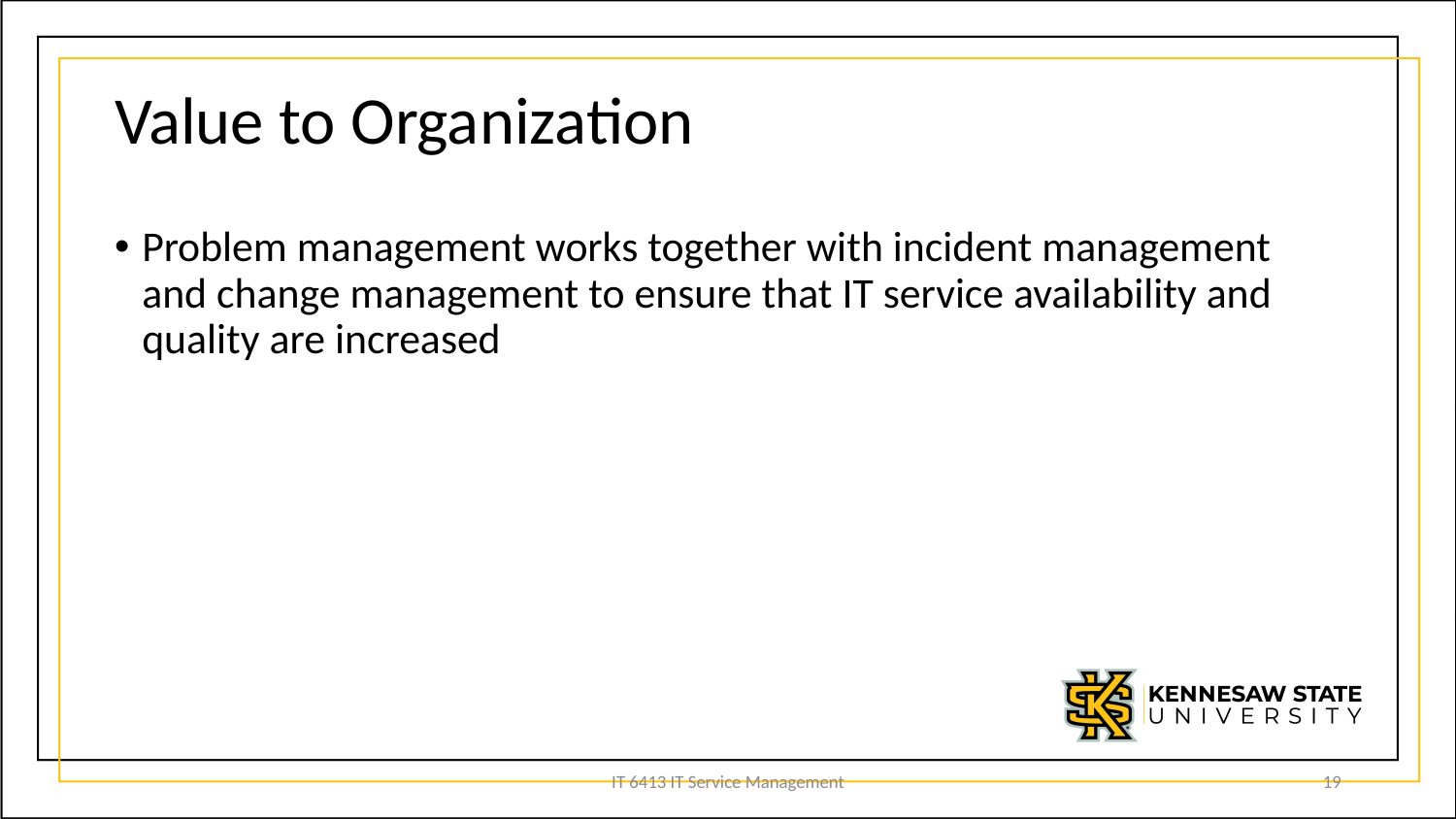

# Value to Organization
Problem management works together with incident management and change management to ensure that IT service availability and quality are increased
IT 6413 IT Service Management
19